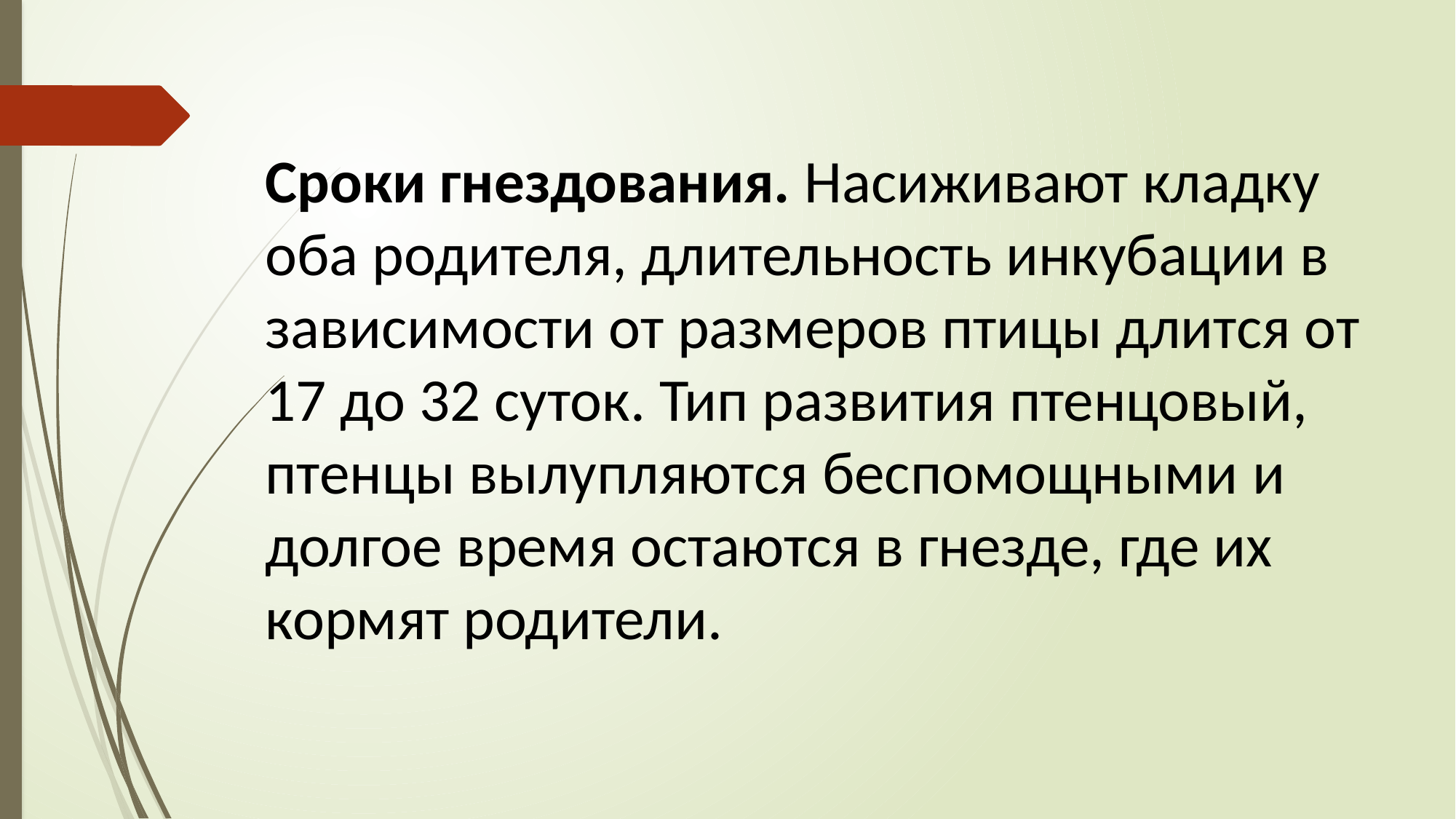

Сроки гнездования. Насиживают кладку оба родителя, длительность инкубации в зависимости от размеров птицы длит­ся от 17 до 32 суток. Тип развития птенцовый, птенцы вылупляются беспомощными и долгое время остаются в гнезде, где их кормят роди­тели.